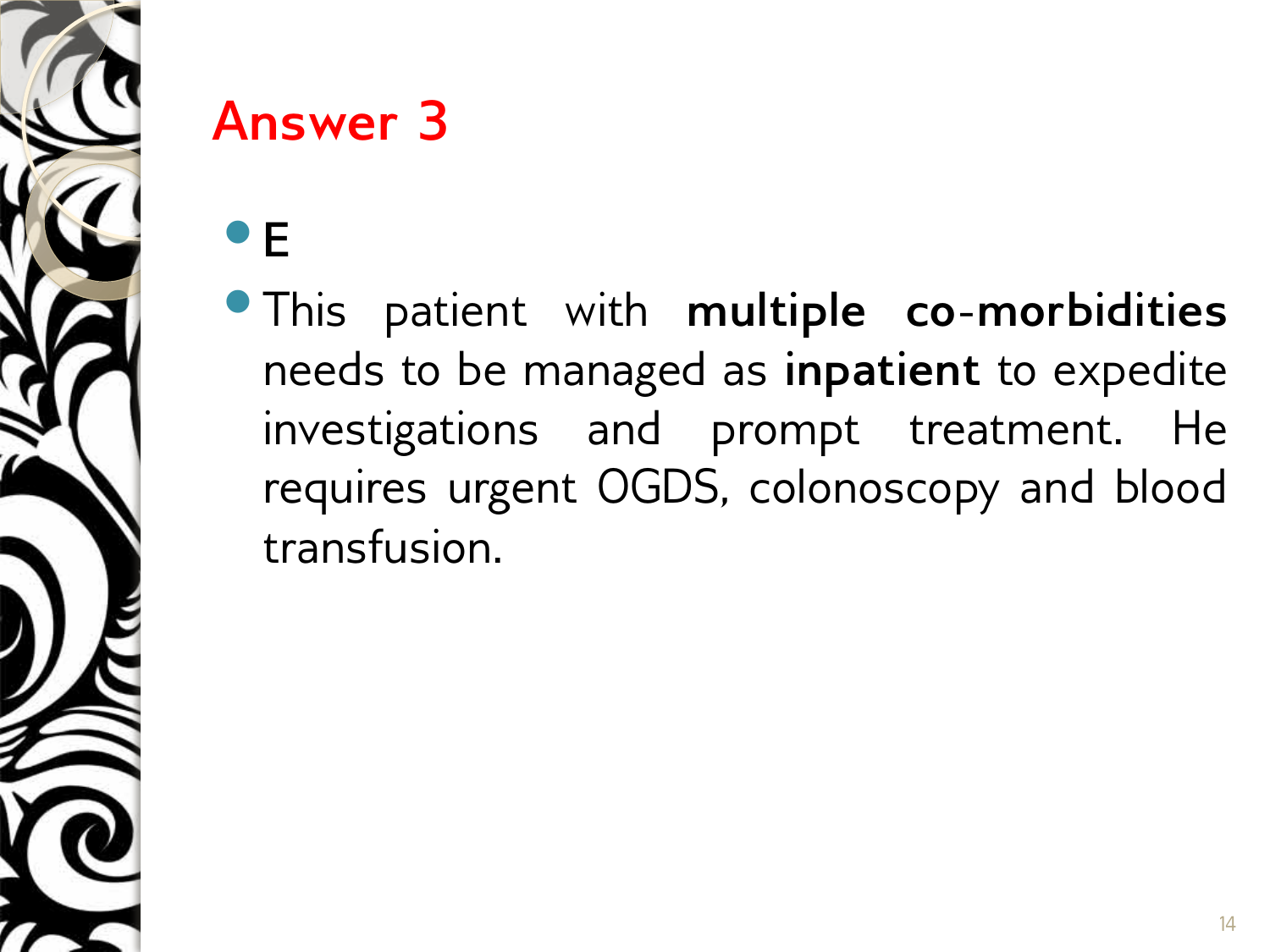

# Answer 3
E
This patient with multiple co-morbidities needs to be managed as inpatient to expedite investigations and prompt treatment. He requires urgent OGDS, colonoscopy and blood transfusion.
14